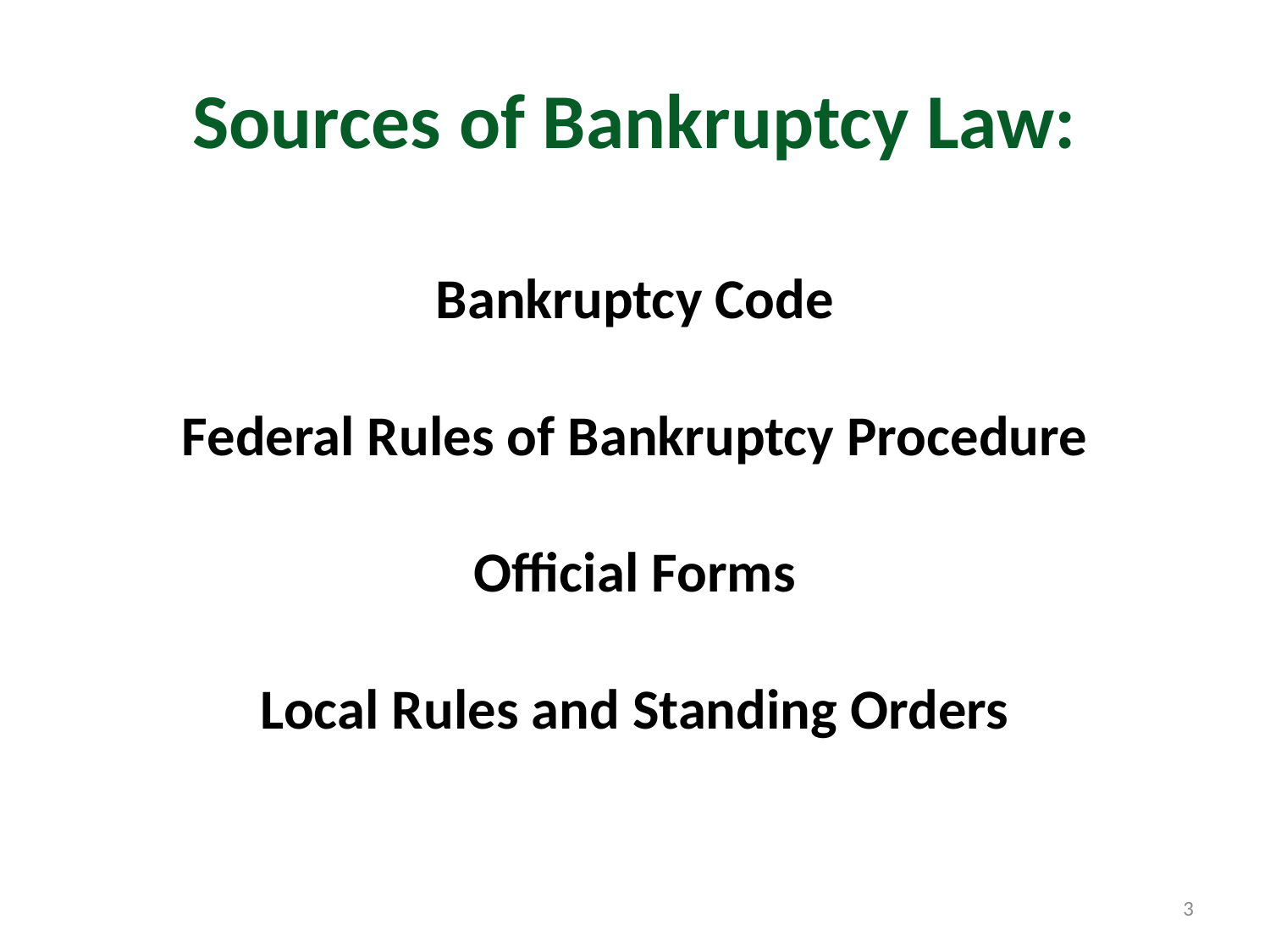

# Sources of Bankruptcy Law:
Bankruptcy Code
Federal Rules of Bankruptcy Procedure
Official Forms
Local Rules and Standing Orders
3